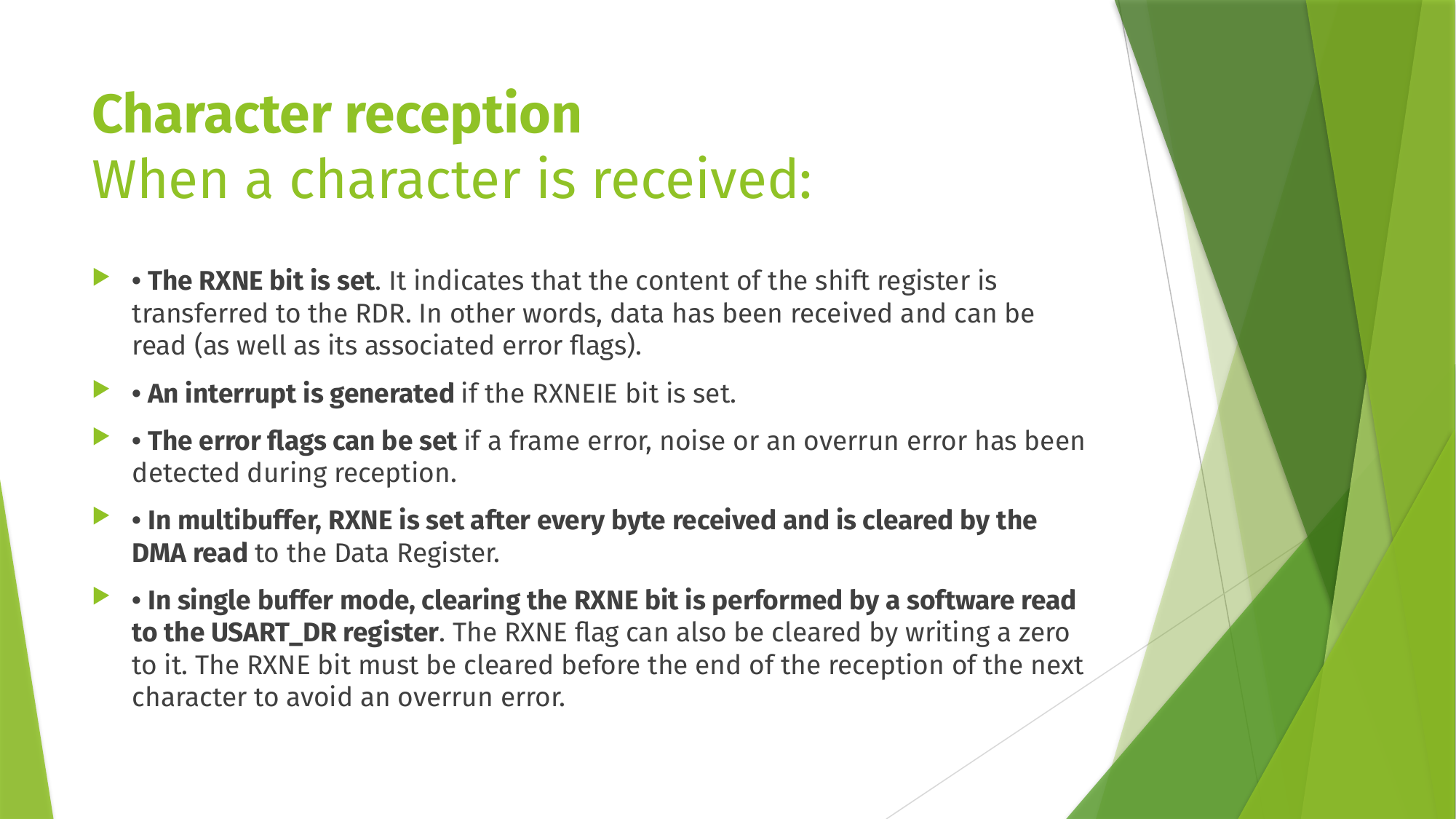

# Character reception When a character is received:
• The RXNE bit is set. It indicates that the content of the shift register is transferred to the RDR. In other words, data has been received and can be read (as well as its associated error flags).
• An interrupt is generated if the RXNEIE bit is set.
• The error flags can be set if a frame error, noise or an overrun error has been detected during reception.
• In multibuffer, RXNE is set after every byte received and is cleared by the DMA read to the Data Register.
• In single buffer mode, clearing the RXNE bit is performed by a software read to the USART_DR register. The RXNE flag can also be cleared by writing a zero to it. The RXNE bit must be cleared before the end of the reception of the next character to avoid an overrun error.